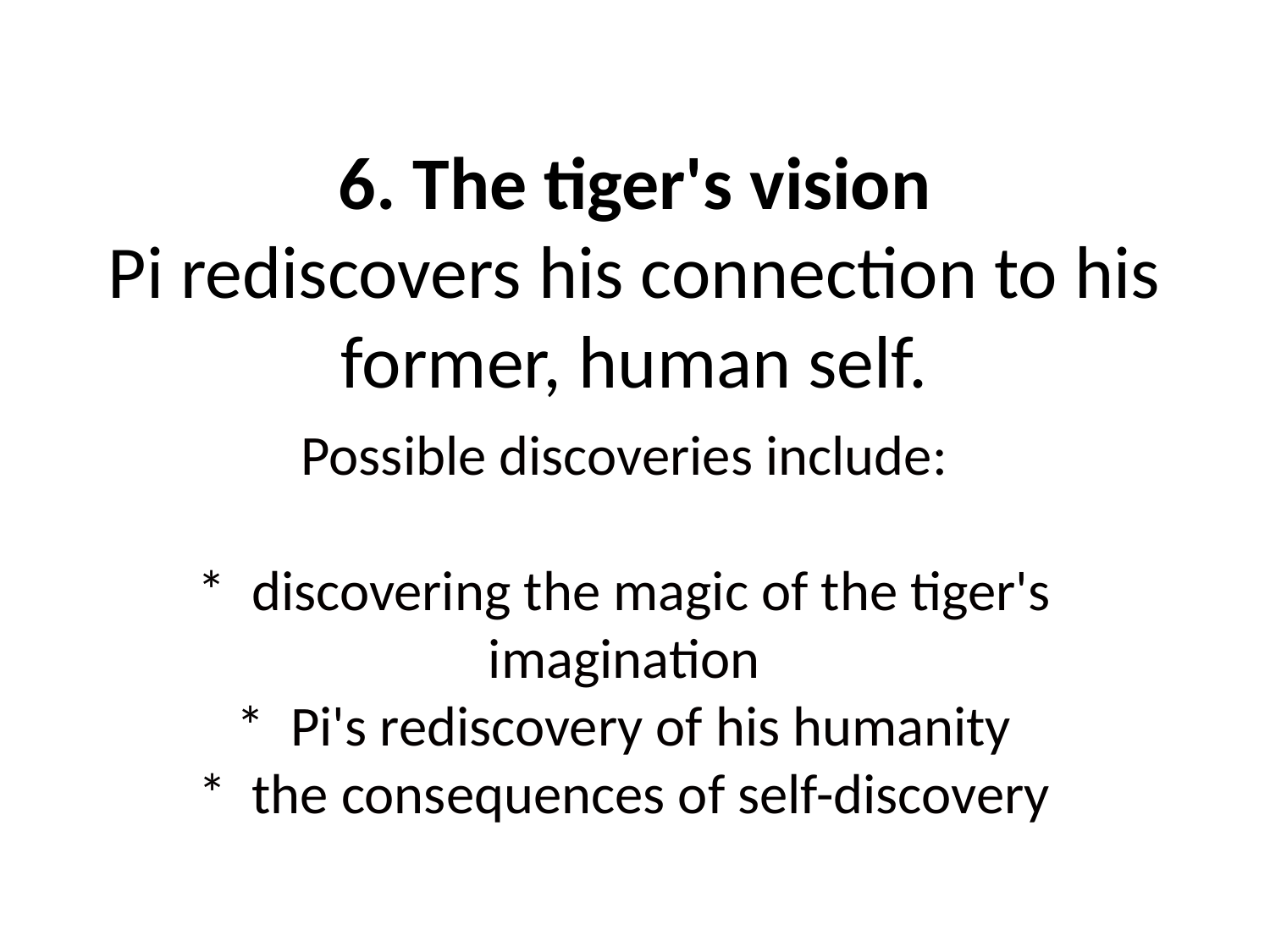

# 6. The tiger's vision Pi rediscovers his connection to his former, human self.
Possible discoveries include:
*  discovering the magic of the tiger's imagination
*  Pi's rediscovery of his humanity
*  the consequences of self-discovery